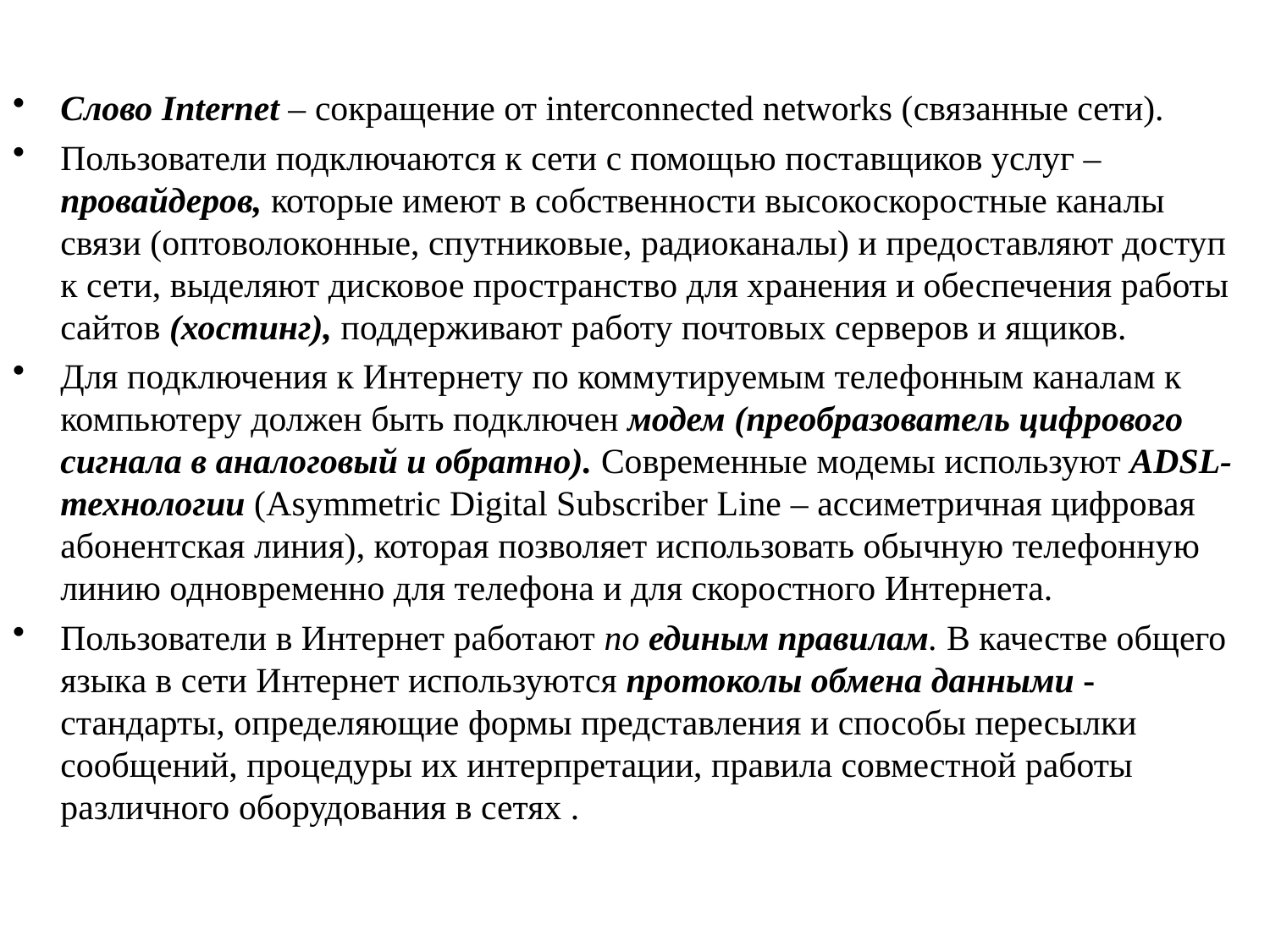

# Слово Internet – сокращение от interconnected networks (связанные сети).
Пользователи подключаются к сети с помощью поставщиков услуг – провайдеров, которые имеют в собственности высокоскоростные каналы связи (оптоволоконные, спутниковые, радиоканалы) и предоставляют доступ к сети, выделяют дисковое пространство для хранения и обеспечения работы сайтов (хостинг), поддерживают работу почтовых серверов и ящиков.
Для подключения к Интернету по коммутируемым телефонным каналам к компьютеру должен быть подключен модем (преобразователь цифрового сигнала в аналоговый и обратно). Современные модемы используют ADSL-технологии (Asymmetric Digital Subscriber Line – ассиметричная цифровая абонентская линия), которая позволяет использовать обычную телефонную линию одновременно для телефона и для скоростного Интернета.
Пользователи в Интернет работают по единым правилам. В качестве общего языка в сети Интернет используются протоколы обмена данными - стандарты, определяющие формы представления и способы пересылки сообщений, процедуры их интерпретации, правила совместной работы различного оборудования в сетях .